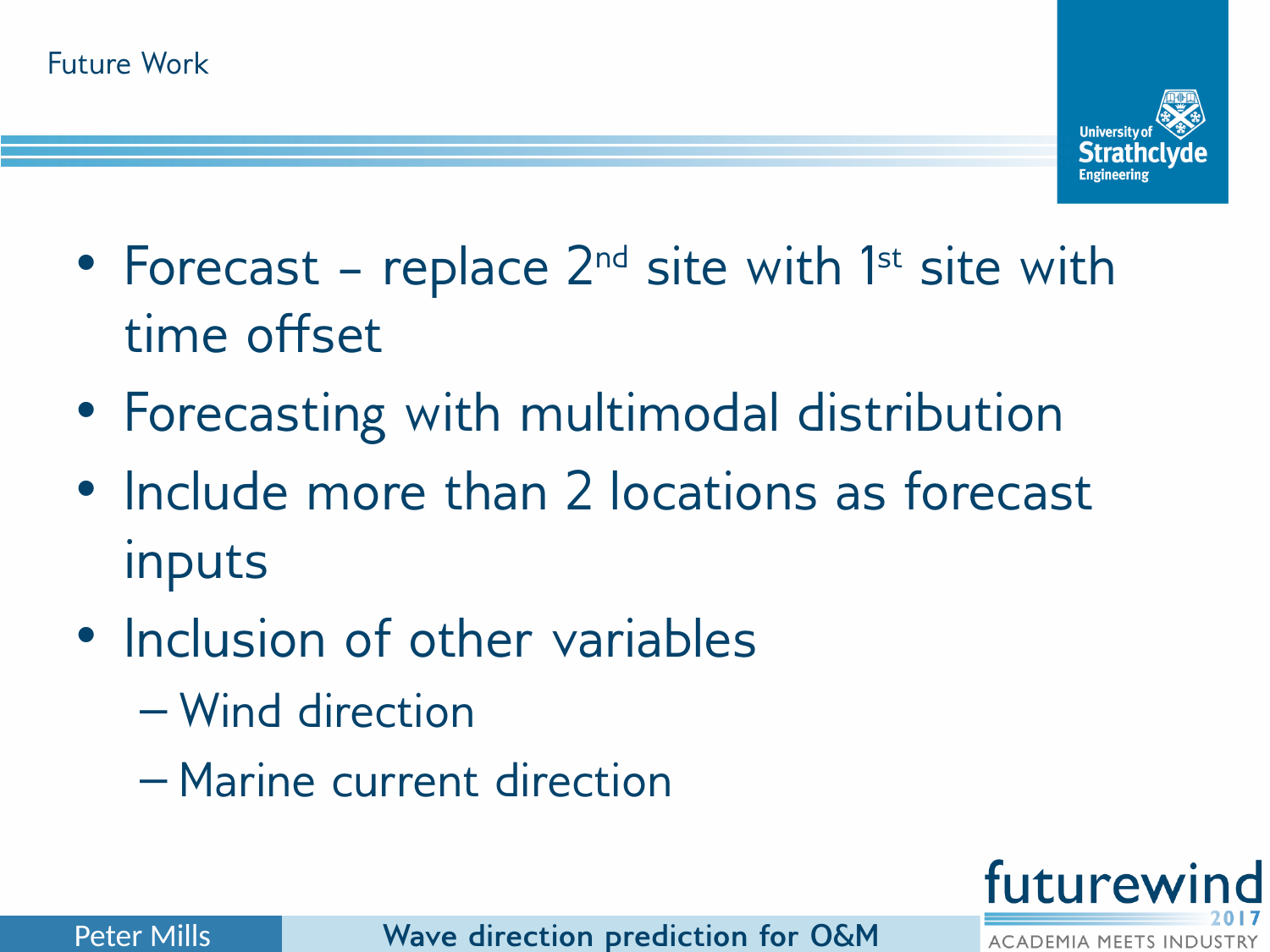

Future Work
Forecast – replace 2nd site with 1st site with time offset
Forecasting with multimodal distribution
Include more than 2 locations as forecast inputs
Inclusion of other variables
Wind direction
Marine current direction